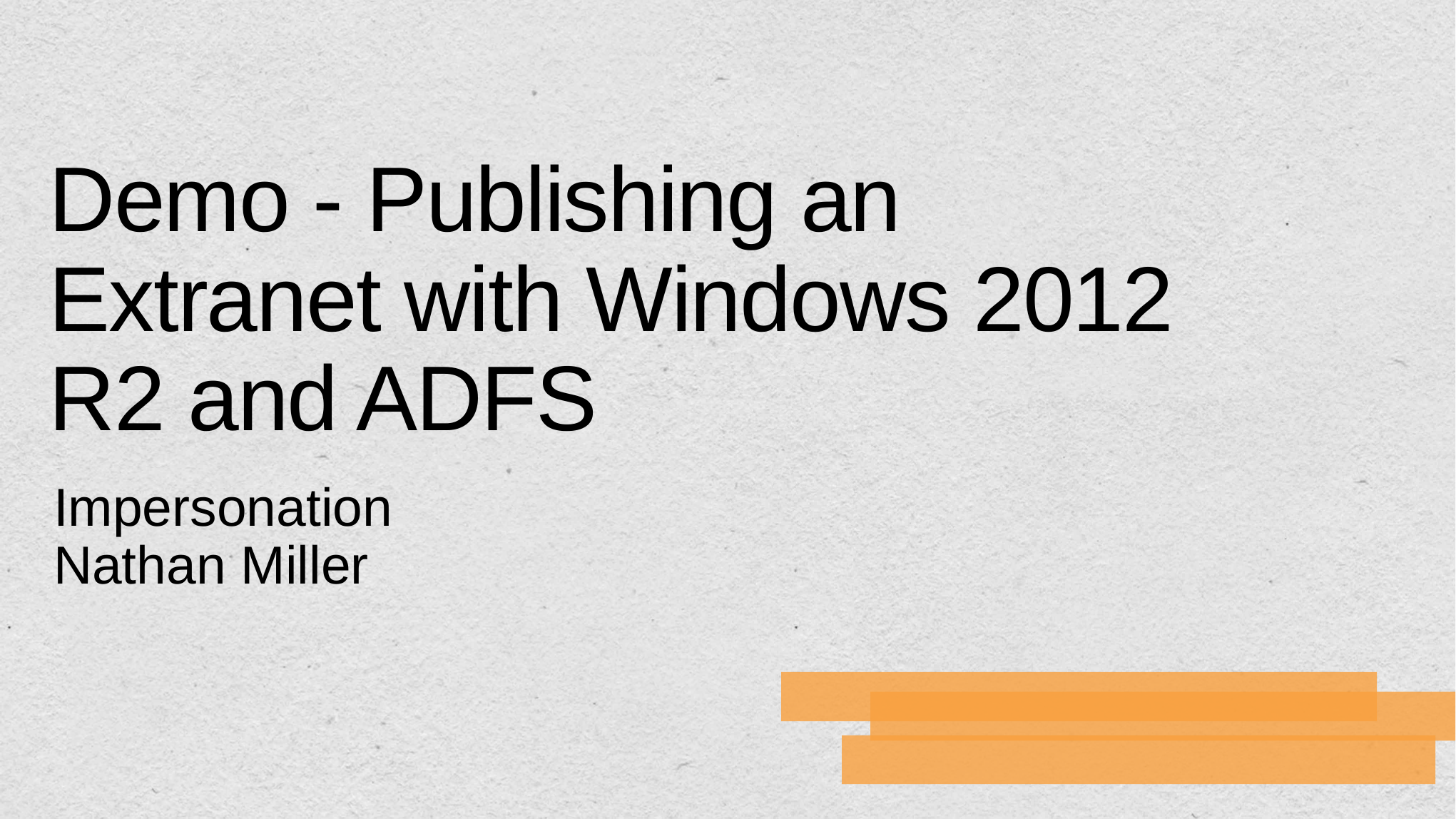

# Demo - Publishing an Extranet with Windows 2012 R2 and ADFS
Impersonation
Nathan Miller